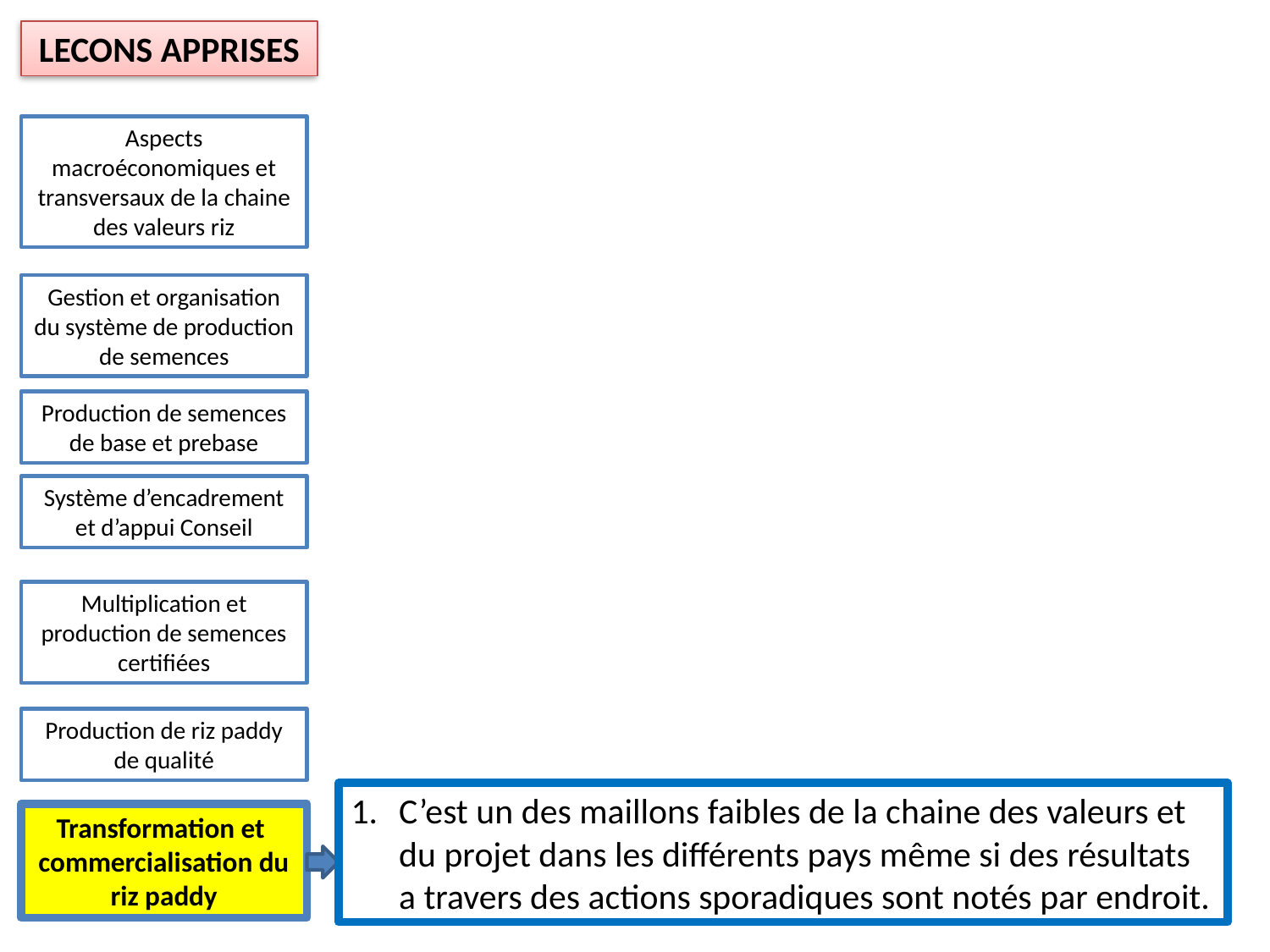

LECONS APPRISES
Aspects macroéconomiques et transversaux de la chaine des valeurs riz
Gestion et organisation du système de production de semences
Production de semences de base et prebase
Système d’encadrement et d’appui Conseil
Multiplication et production de semences certifiées
Production de riz paddy de qualité
C’est un des maillons faibles de la chaine des valeurs et du projet dans les différents pays même si des résultats a travers des actions sporadiques sont notés par endroit.
Transformation et  commercialisation du riz paddy